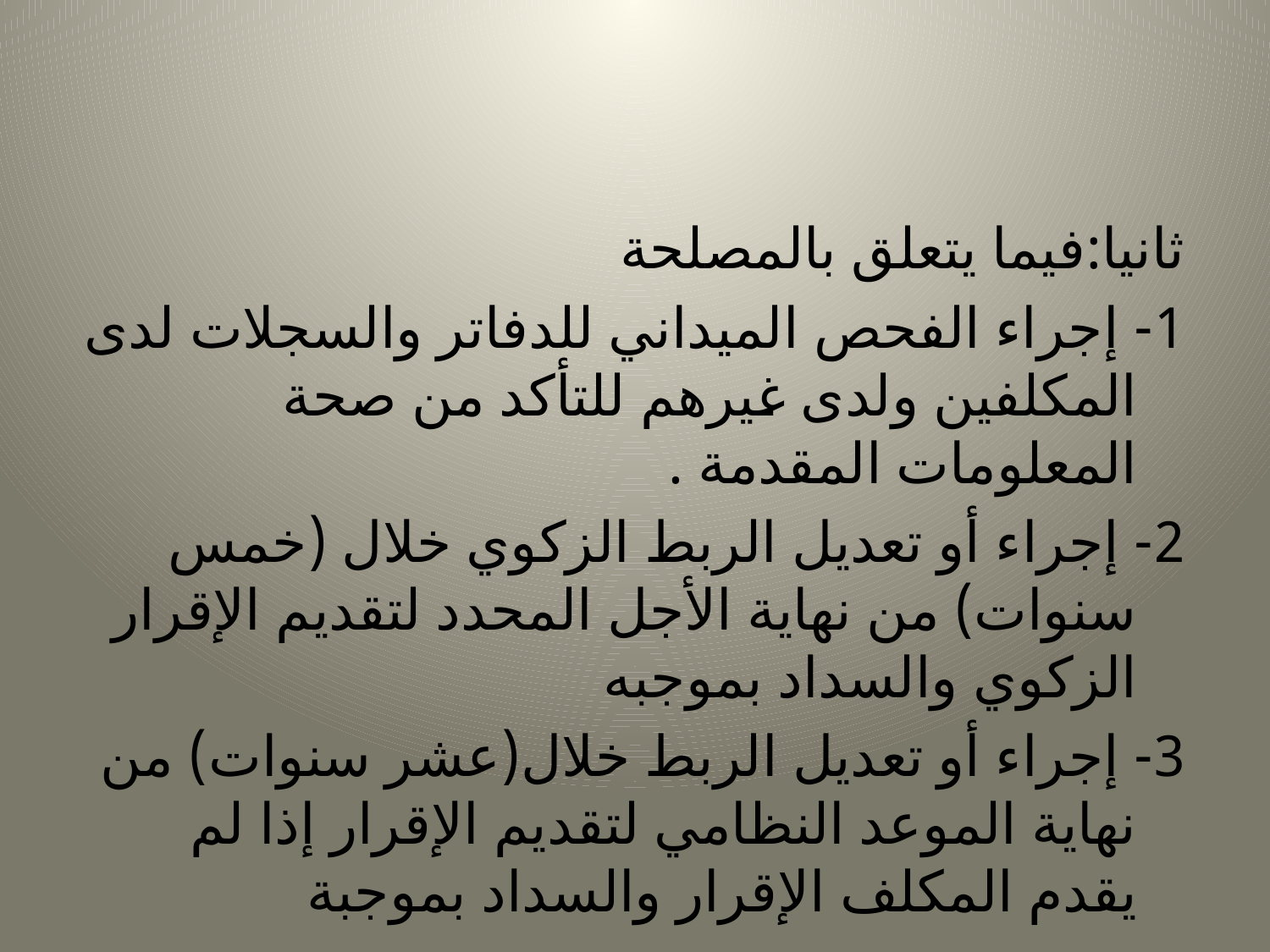

#
ثانيا:فيما يتعلق بالمصلحة
1- إجراء الفحص الميداني للدفاتر والسجلات لدى المكلفين ولدى غيرهم للتأكد من صحة المعلومات المقدمة .
2- إجراء أو تعديل الربط الزكوي خلال (خمس سنوات) من نهاية الأجل المحدد لتقديم الإقرار الزكوي والسداد بموجبه
3- إجراء أو تعديل الربط خلال(عشر سنوات) من نهاية الموعد النظامي لتقديم الإقرار إذا لم يقدم المكلف الإقرار والسداد بموجبة